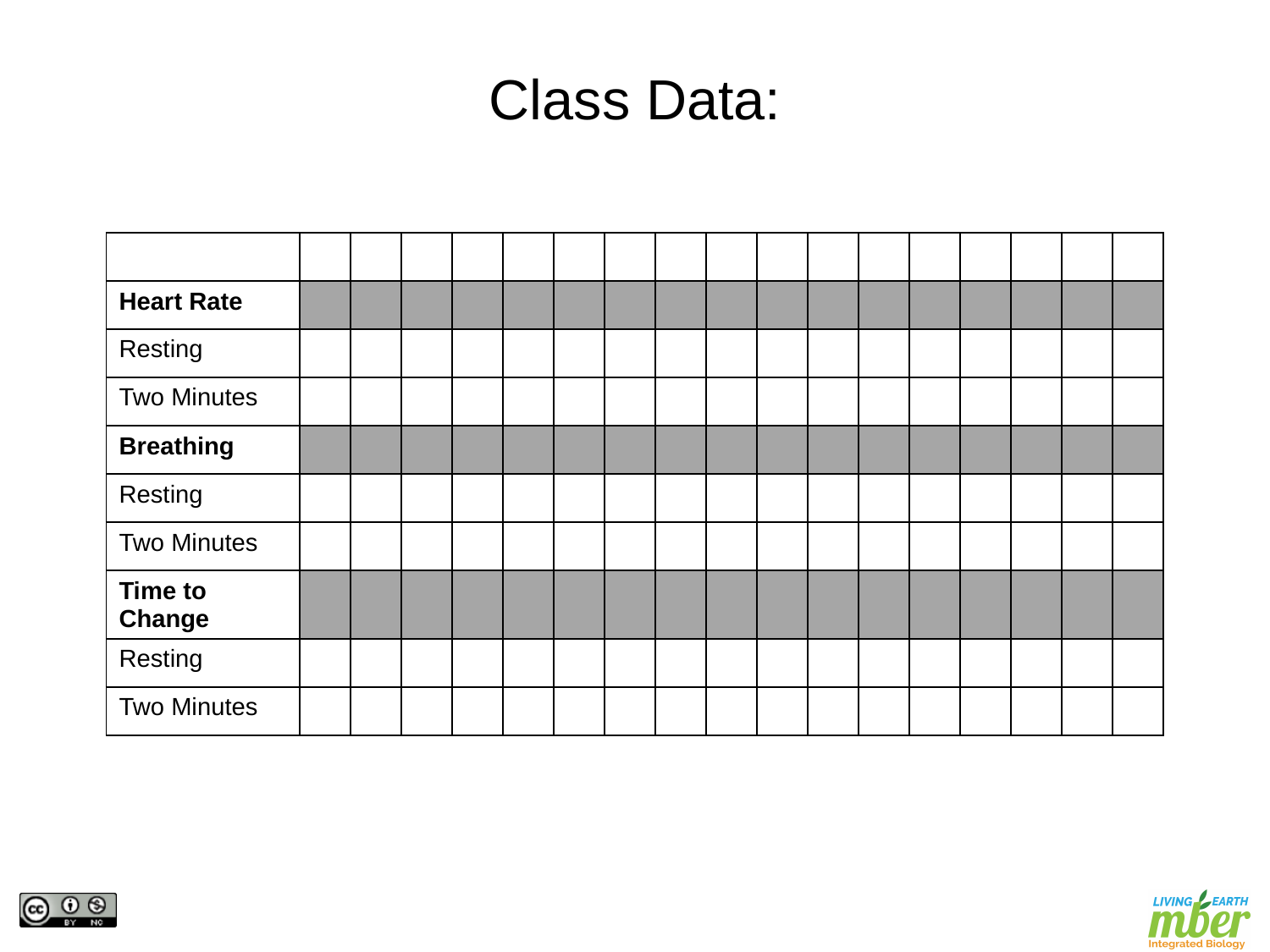

Class Data:
|  |  |  |  |  |  |  |  |  |  |  |  |  |  |  |  |  |  |
| --- | --- | --- | --- | --- | --- | --- | --- | --- | --- | --- | --- | --- | --- | --- | --- | --- | --- |
| Heart Rate |  |  |  |  |  |  |  |  |  |  |  |  |  |  |  |  |  |
| Resting |  |  |  |  |  |  |  |  |  |  |  |  |  |  |  |  |  |
| Two Minutes |  |  |  |  |  |  |  |  |  |  |  |  |  |  |  |  |  |
| Breathing |  |  |  |  |  |  |  |  |  |  |  |  |  |  |  |  |  |
| Resting |  |  |  |  |  |  |  |  |  |  |  |  |  |  |  |  |  |
| Two Minutes |  |  |  |  |  |  |  |  |  |  |  |  |  |  |  |  |  |
| Time to Change |  |  |  |  |  |  |  |  |  |  |  |  |  |  |  |  |  |
| Resting |  |  |  |  |  |  |  |  |  |  |  |  |  |  |  |  |  |
| Two Minutes |  |  |  |  |  |  |  |  |  |  |  |  |  |  |  |  |  |